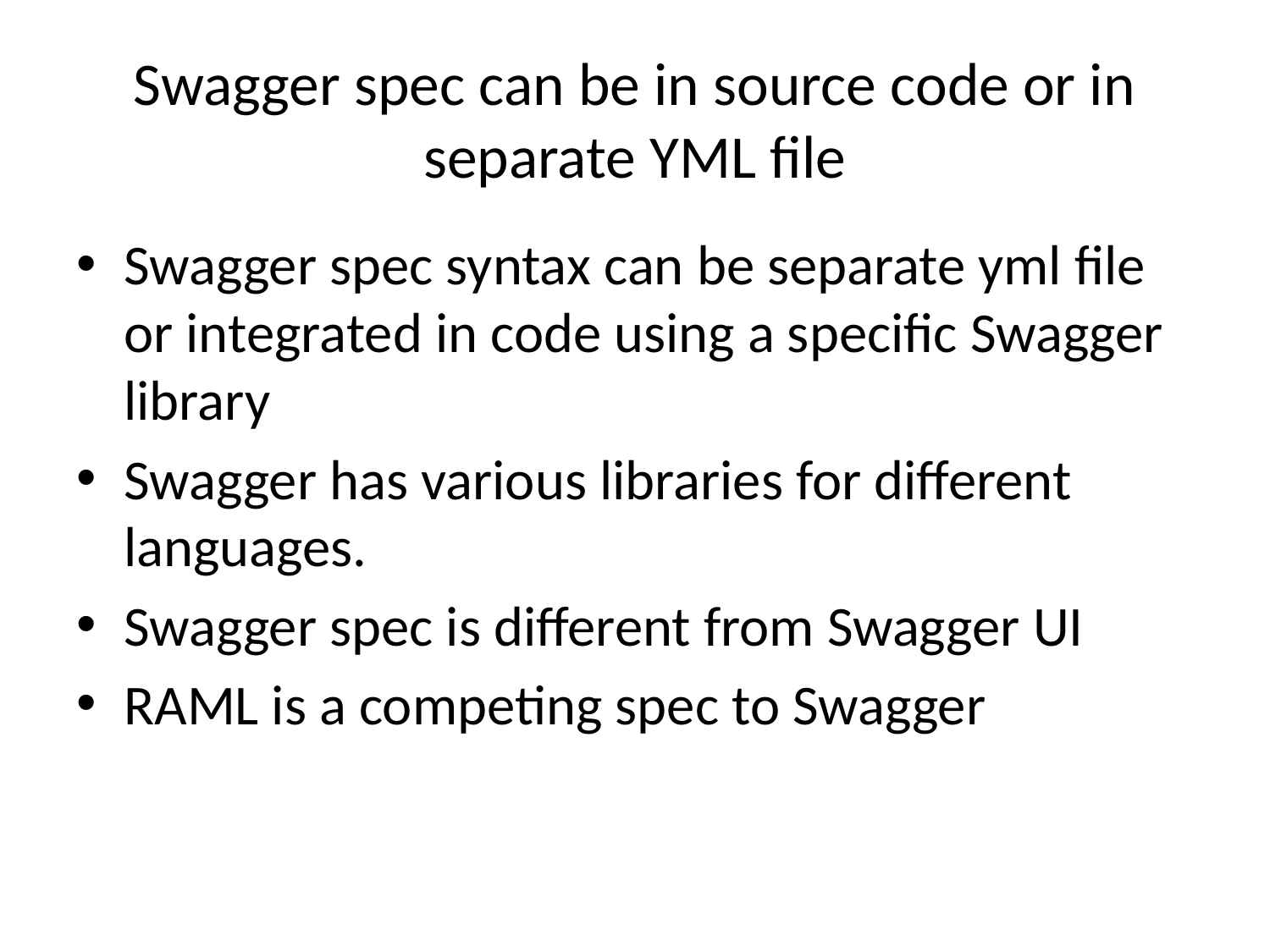

# Swagger spec can be in source code or in separate YML file
Swagger spec syntax can be separate yml file or integrated in code using a specific Swagger library
Swagger has various libraries for different languages.
Swagger spec is different from Swagger UI
RAML is a competing spec to Swagger